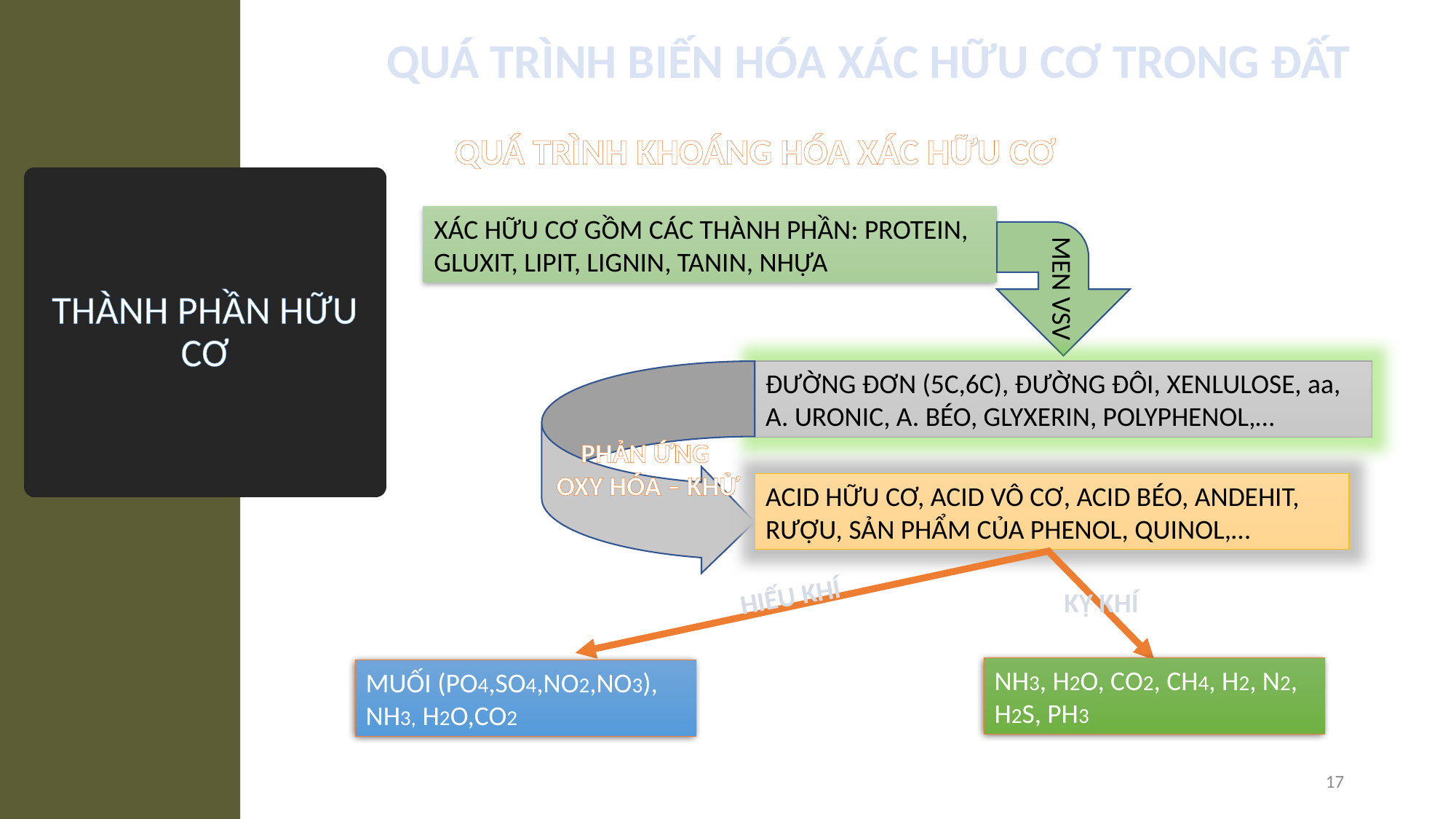

QUÁ TRÌNH BIẾN HÓA XÁC HỮU CƠ TRONG ĐẤT
QUÁ TRÌNH KHOÁNG HÓA XÁC HỮU CƠ
# THÀNH PHẦN HỮU CƠ
XÁC HỮU CƠ GỒM CÁC THÀNH PHẦN: PROTEIN, GLUXIT, LIPIT, LIGNIN, TANIN, NHỰA
MEN VSV
PHẢN ỨNG
OXY HÓA – KHỬ
ĐƯỜNG ĐƠN (5C,6C), ĐƯỜNG ĐÔI, XENLULOSE, aa, A. URONIC, A. BÉO, GLYXERIN, POLYPHENOL,…
ACID HỮU CƠ, ACID VÔ CƠ, ACID BÉO, ANDEHIT, RƯỢU, SẢN PHẨM CỦA PHENOL, QUINOL,…
HIẾU KHÍ
KỴ KHÍ
NH3, H2O, CO2, CH4, H2, N2, H2S, PH3
MUỐI (PO4,SO4,NO2,NO3), NH3, H2O,CO2
17